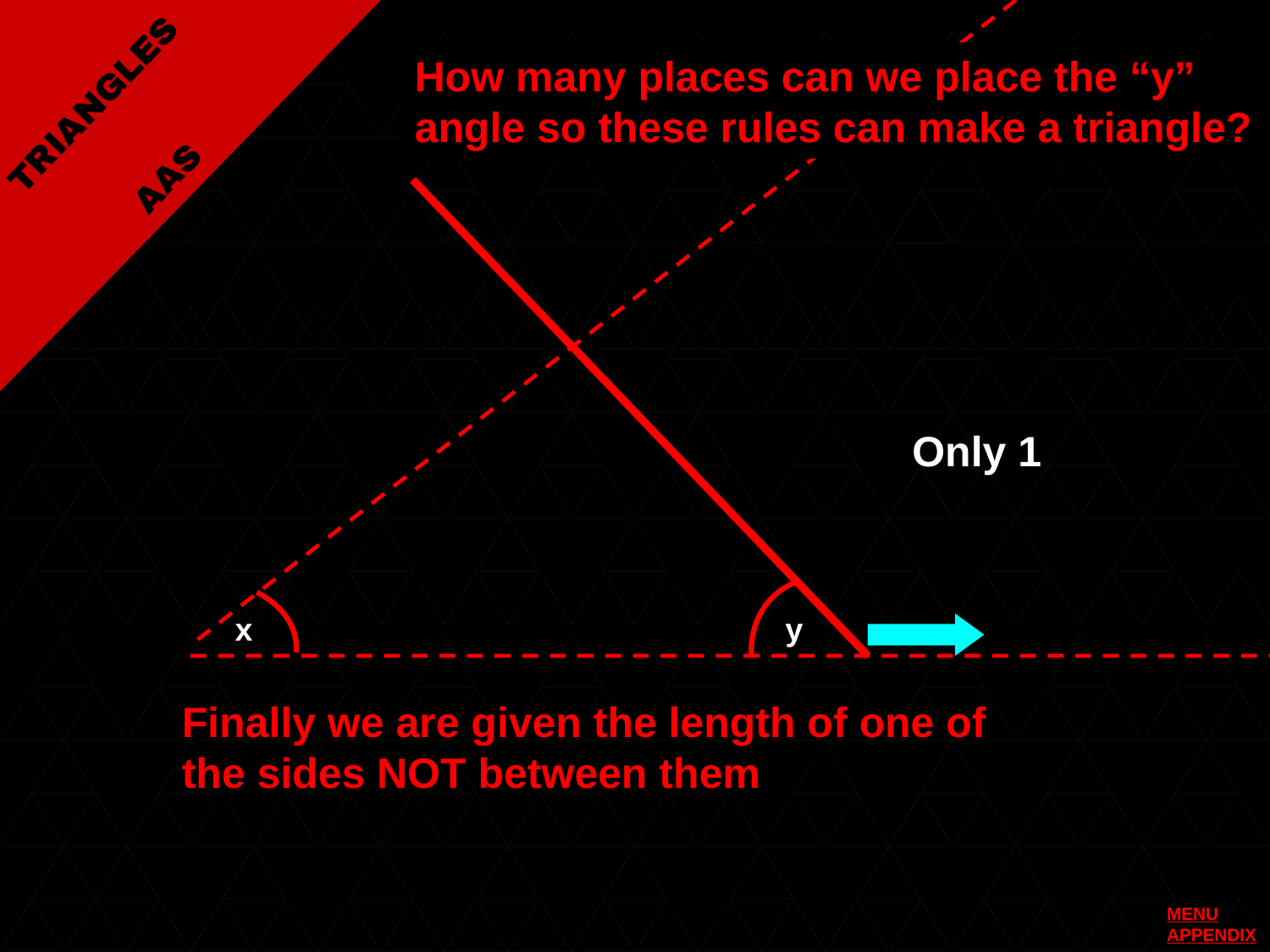

How many places can we place the “y” angle so these rules can make a triangle?
TRIANGLES
AAS

Only 1

x
y

Finally we are given the length of one of the sides NOT between them
MENU
APPENDIX